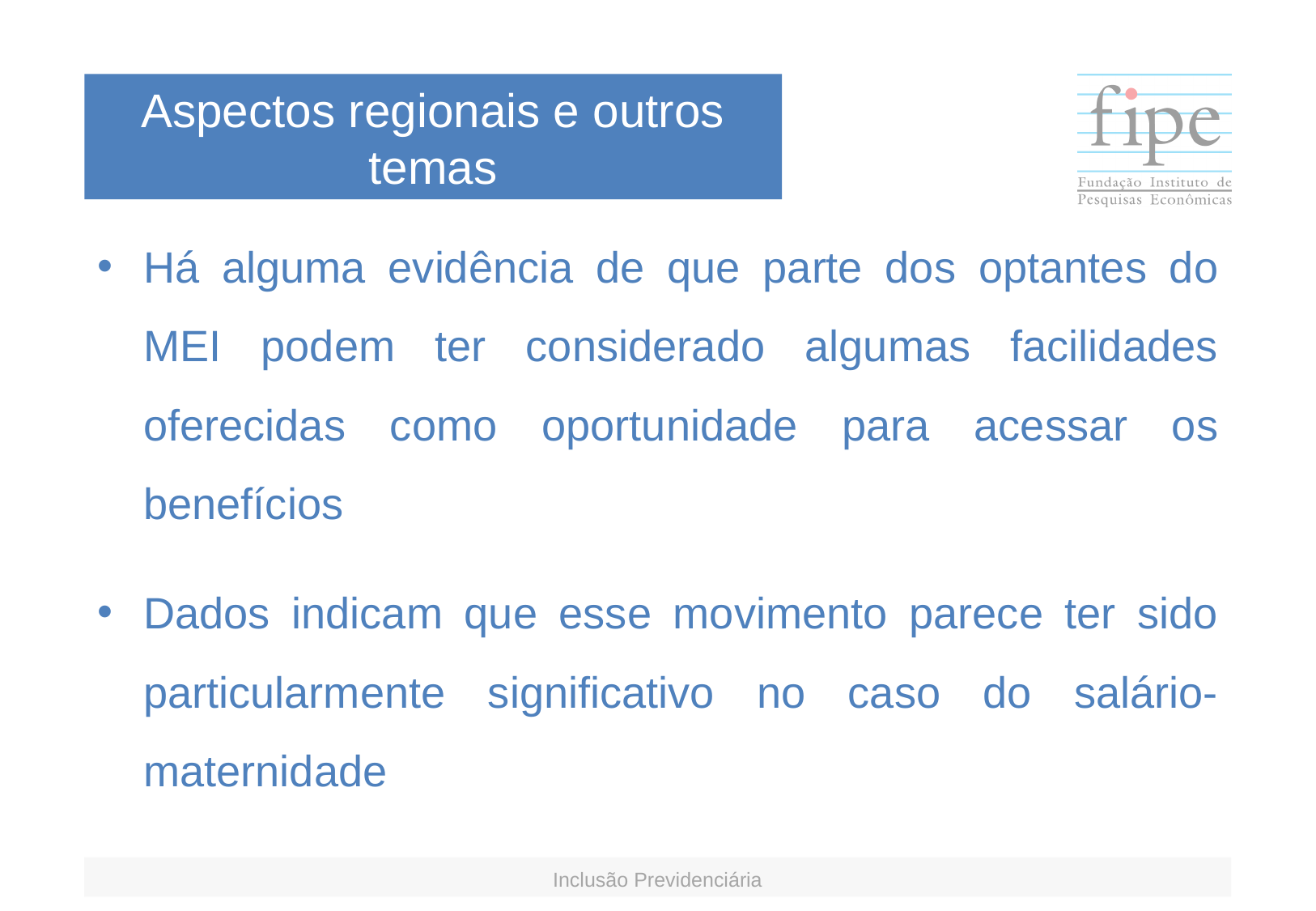

Aspectos regionais e outros temas
Há alguma evidência de que parte dos optantes do MEI podem ter considerado algumas facilidades oferecidas como oportunidade para acessar os benefícios
Dados indicam que esse movimento parece ter sido particularmente significativo no caso do salário-maternidade
Inclusão Previdenciária
* Outras modalidades, como reforma, também podem ser incluídas